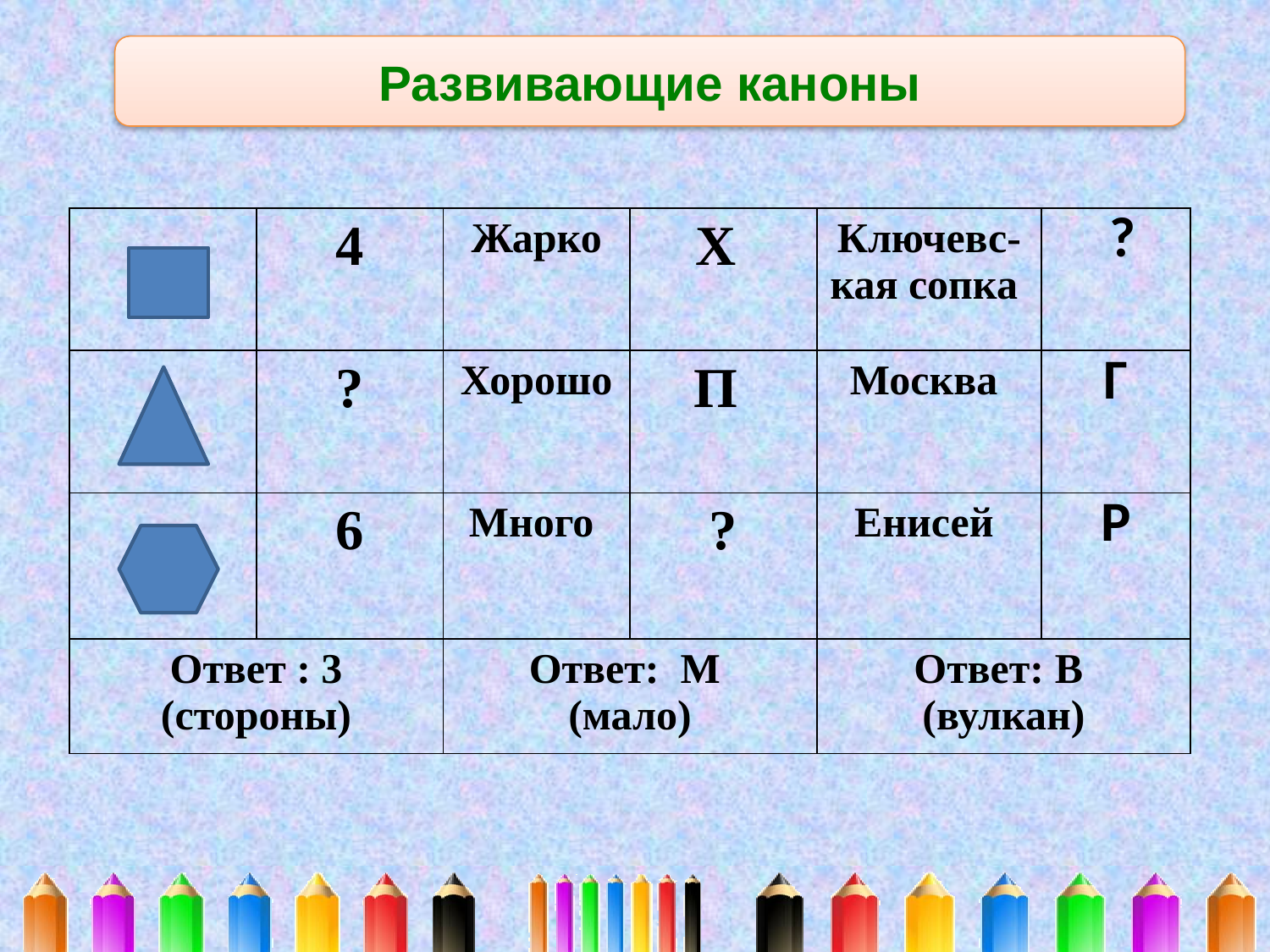

Развивающие каноны
#
|  | 4 | Жарко | Х | Ключевс-кая сопка | ? |
| --- | --- | --- | --- | --- | --- |
|  | ? | Хорошо | П | Москва | Г |
|  | 6 | Много | ? | Енисей | Р |
| Ответ : 3 (стороны) |  | Ответ: М (мало) |  | Ответ: В (вулкан) |  |